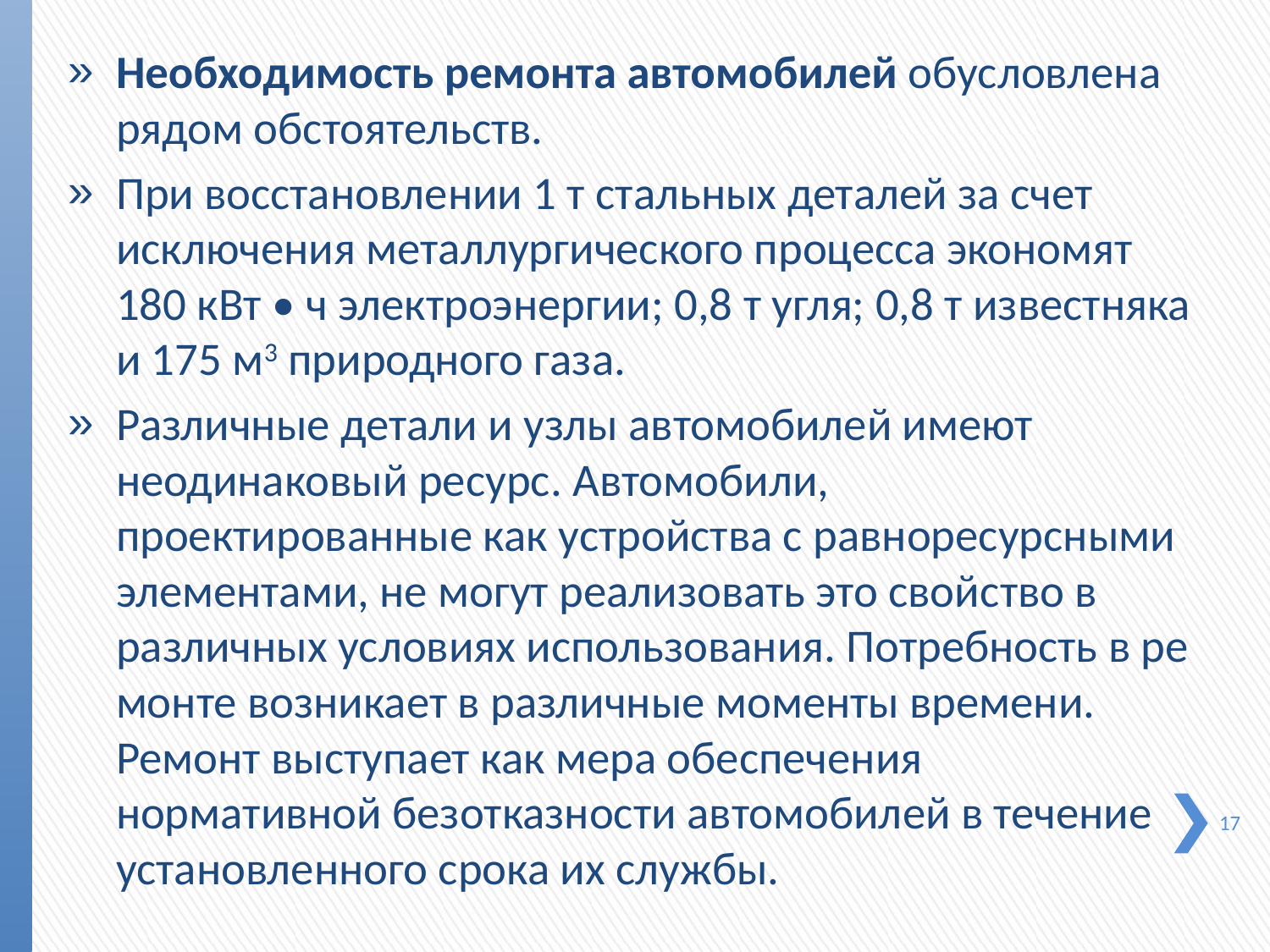

Необходимость ремонта автомобилей обусловлена рядом обстоятельств.
При восстановлении 1 т стальных деталей за счет исключения металлургического процесса экономят 180 кВт • ч электроэнергии; 0,8 т угля; 0,8 т известняка и 175 м3 природного газа.
Различные детали и узлы автомобилей имеют неодинако­вый ресурс. Автомобили, проектированные как устройства с равноресурсными элементами, не могут реализовать это свой­ство в различных условиях использования. Потребность в ре­монте возникает в различные моменты времени. Ремонт вы­ступает как мера обеспечения нормативной безотказности ав­томобилей в течение установленного срока их службы.

17